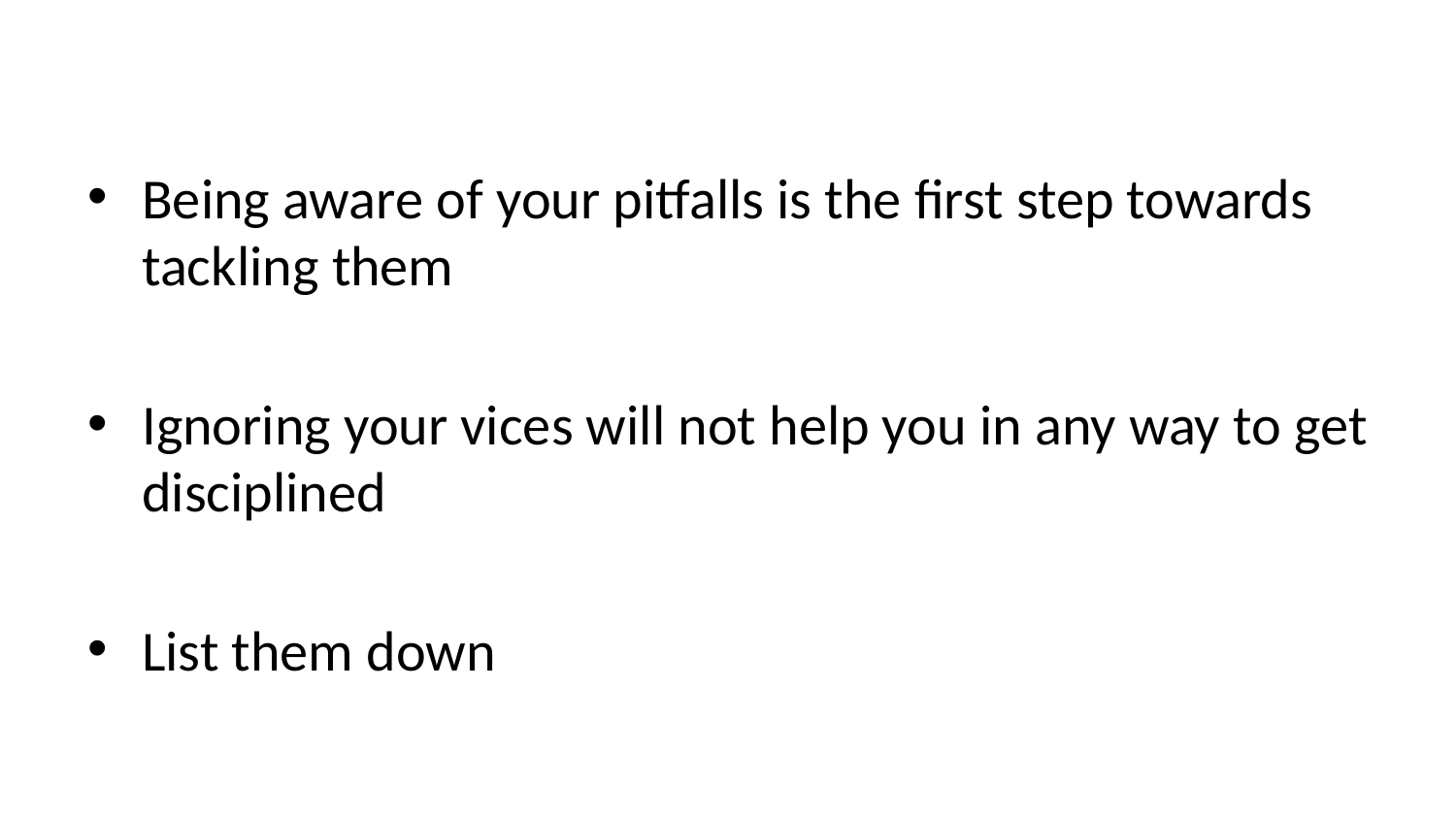

Being aware of your pitfalls is the first step towards tackling them

Ignoring your vices will not help you in any way to get disciplined

List them down